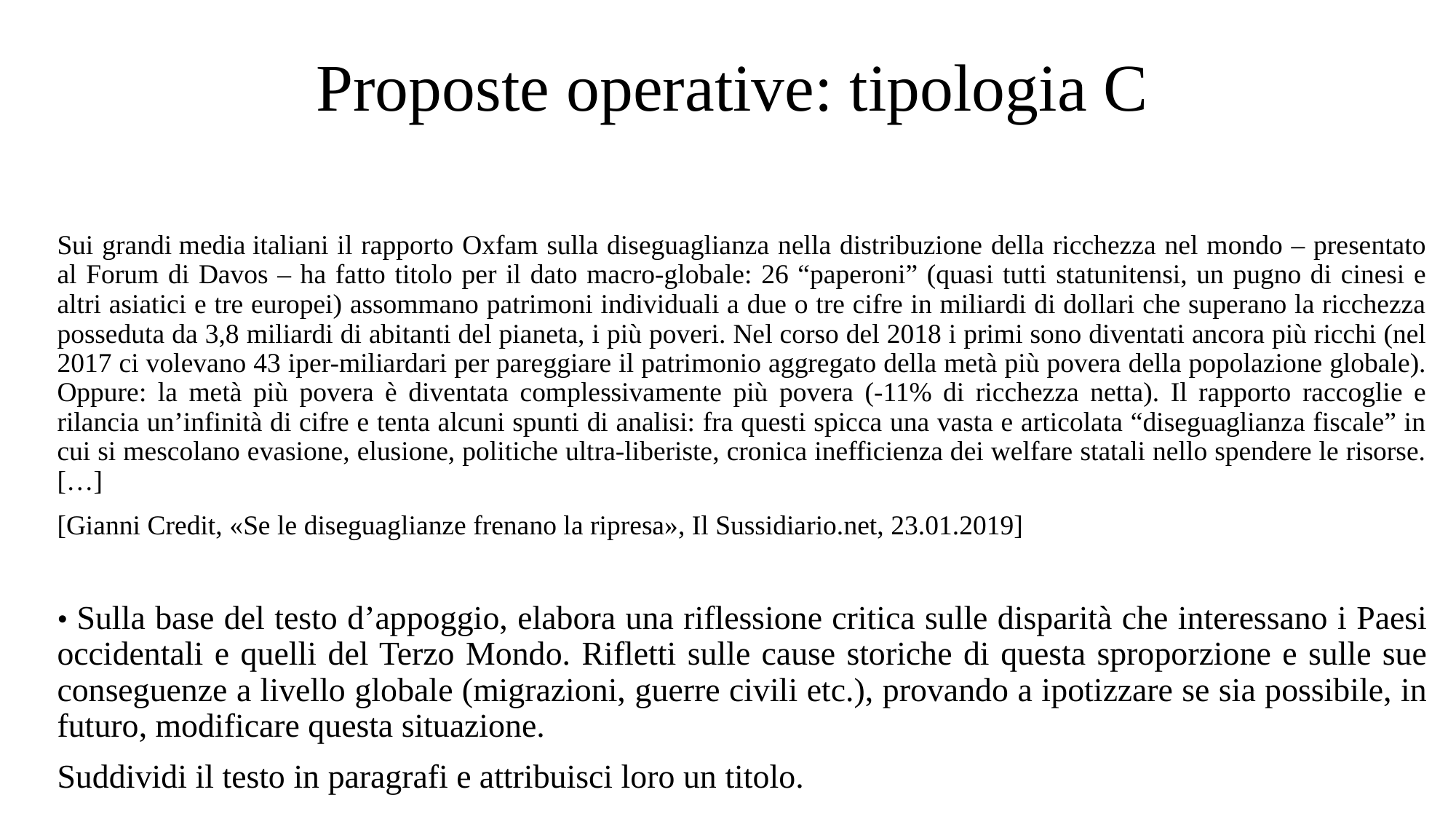

#
             Proposte operative: tipologia C

Sui grandi media italiani il rapporto Oxfam sulla diseguaglianza nella distribuzione della ricchezza nel mondo – presentato al Forum di Davos – ha fatto titolo per il dato macro-globale: 26 “paperoni” (quasi tutti statunitensi, un pugno di cinesi e altri asiatici e tre europei) assommano patrimoni individuali a due o tre cifre in miliardi di dollari che superano la ricchezza posseduta da 3,8 miliardi di abitanti del pianeta, i più poveri. Nel corso del 2018 i primi sono diventati ancora più ricchi (nel 2017 ci volevano 43 iper-miliardari per pareggiare il patrimonio aggregato della metà più povera della popolazione globale). Oppure: la metà più povera è diventata complessivamente più povera (-11% di ricchezza netta). Il rapporto raccoglie e rilancia un’infinità di cifre e tenta alcuni spunti di analisi: fra questi spicca una vasta e articolata “diseguaglianza fiscale” in cui si mescolano evasione, elusione, politiche ultra-liberiste, cronica inefficienza dei welfare statali nello spendere le risorse. […]
[Gianni Credit, «Se le diseguaglianze frenano la ripresa», Il Sussidiario.net, 23.01.2019]

• Sulla base del testo d’appoggio, elabora una riflessione critica sulle disparità che interessano i Paesi occidentali e quelli del Terzo Mondo. Rifletti sulle cause storiche di questa sproporzione e sulle sue conseguenze a livello globale (migrazioni, guerre civili etc.), provando a ipotizzare se sia possibile, in futuro, modificare questa situazione.
Suddividi il testo in paragrafi e attribuisci loro un titolo.